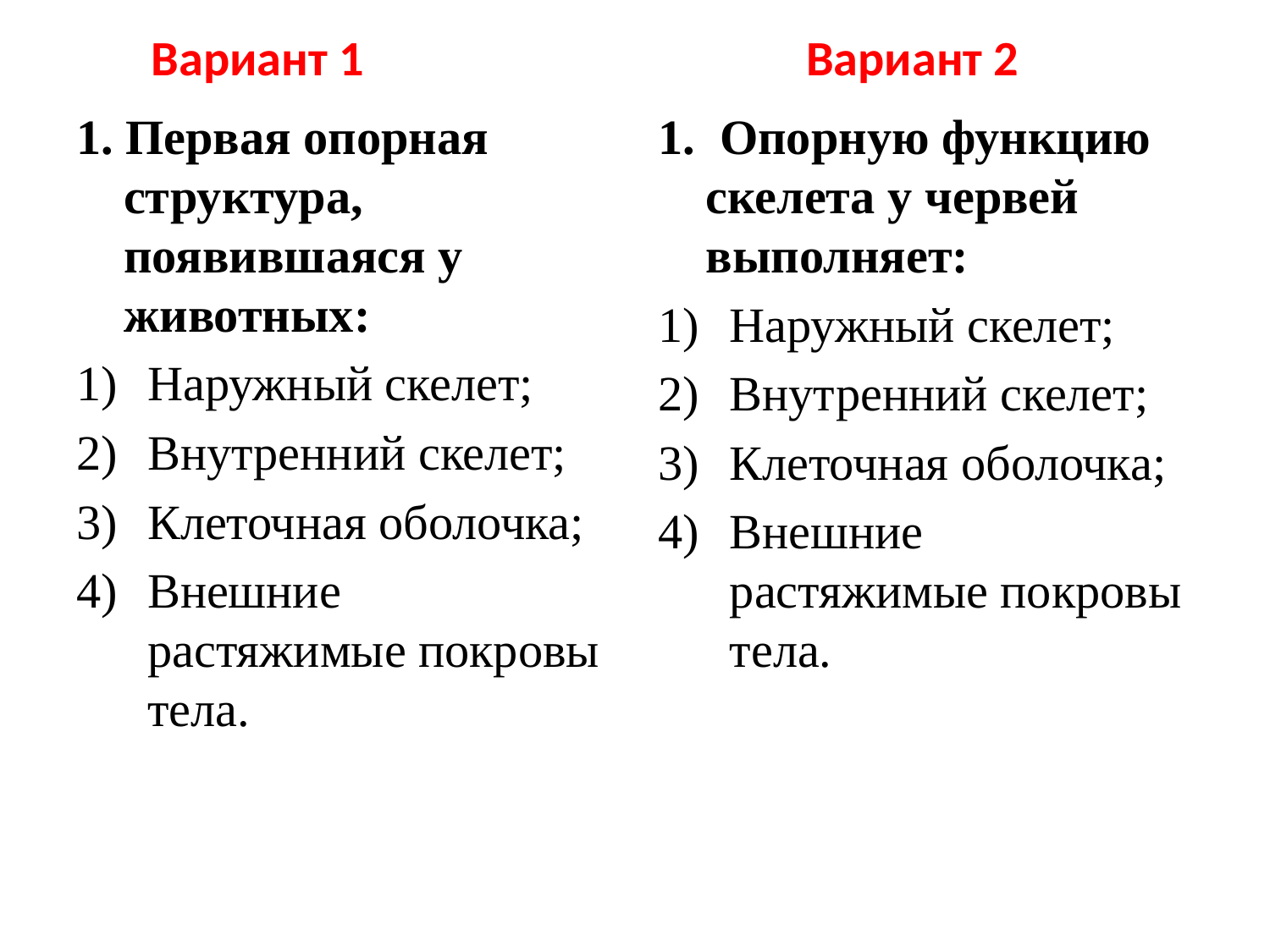

Вариант 1
Вариант 2
1. Первая опорная структура, появившаяся у животных:
Наружный скелет;
Внутренний скелет;
Клеточная оболочка;
Внешние растяжимые покровы тела.
1.  Опорную функцию скелета у червей выполняет:
Наружный скелет;
Внутренний скелет;
Клеточная оболочка;
Внешние растяжимые покровы тела.